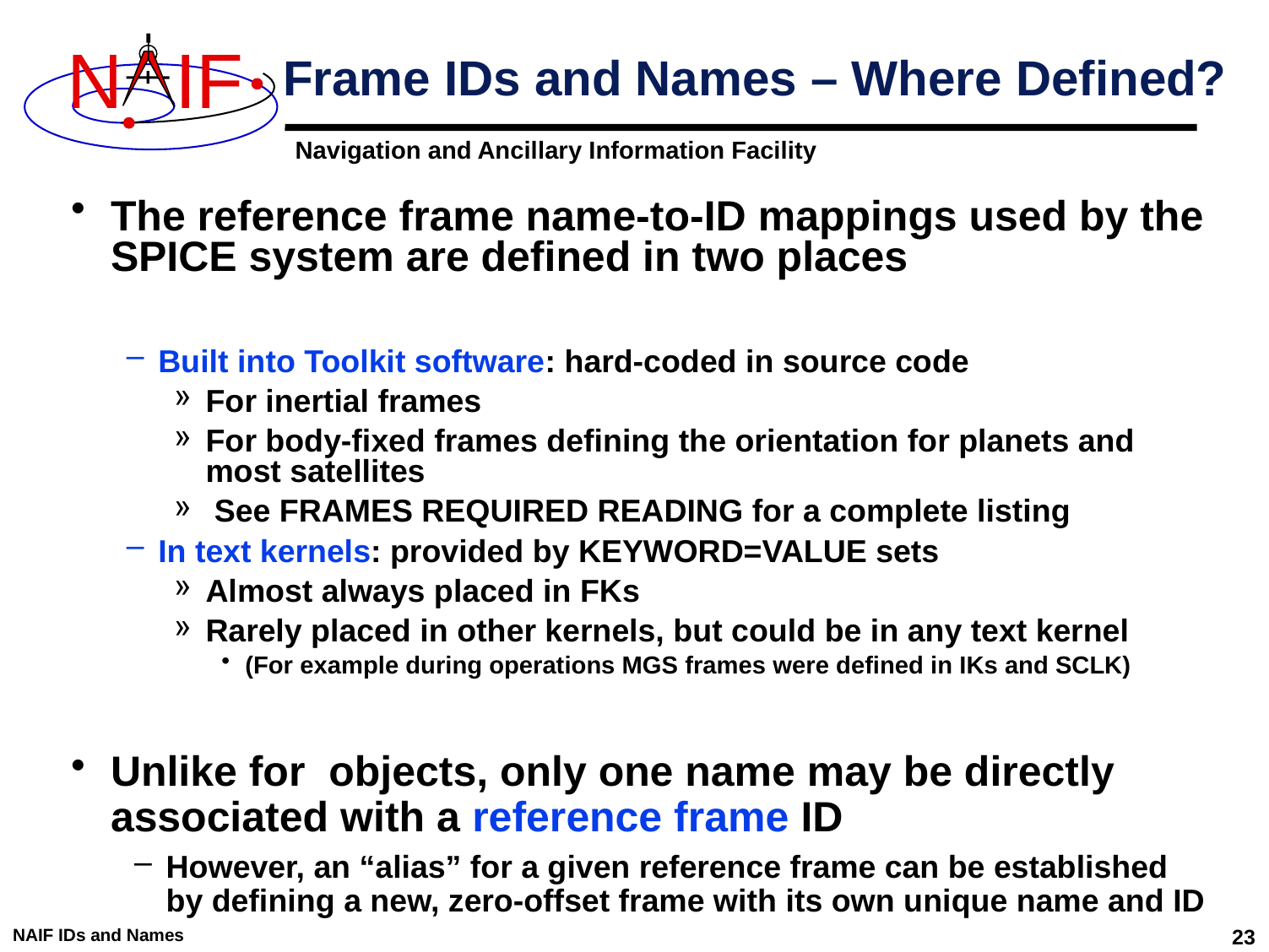

# Frame IDs and Names – Where Defined?
The reference frame name-to-ID mappings used by the SPICE system are defined in two places

Built into Toolkit software: hard-coded in source code
For inertial frames
For body-fixed frames defining the orientation for planets and most satellites
 See FRAMES REQUIRED READING for a complete listing
In text kernels: provided by KEYWORD=VALUE sets
Almost always placed in FKs
Rarely placed in other kernels, but could be in any text kernel
(For example during operations MGS frames were defined in IKs and SCLK)

Unlike for  objects, only one name may be directly associated with a reference frame ID
However, an “alias” for a given reference frame can be established by defining a new, zero-offset frame with its own unique name and ID

NAIF IDs and Names
23